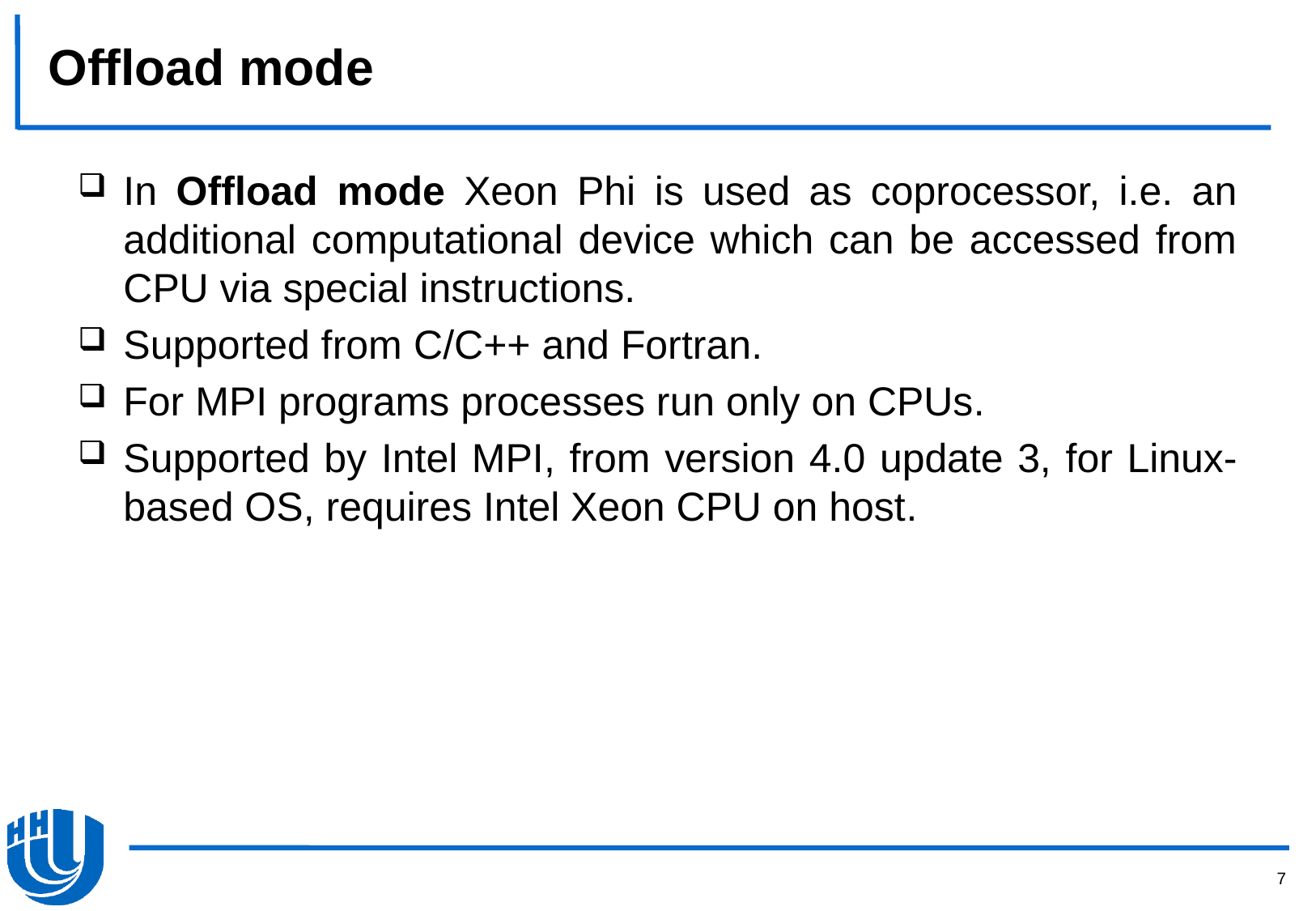

# Offload mode
In Offload mode Xeon Phi is used as coprocessor, i.e. an additional computational device which can be accessed from CPU via special instructions.
Supported from C/C++ and Fortran.
For MPI programs processes run only on CPUs.
Supported by Intel MPI, from version 4.0 update 3, for Linux-based OS, requires Intel Xeon CPU on host.
7